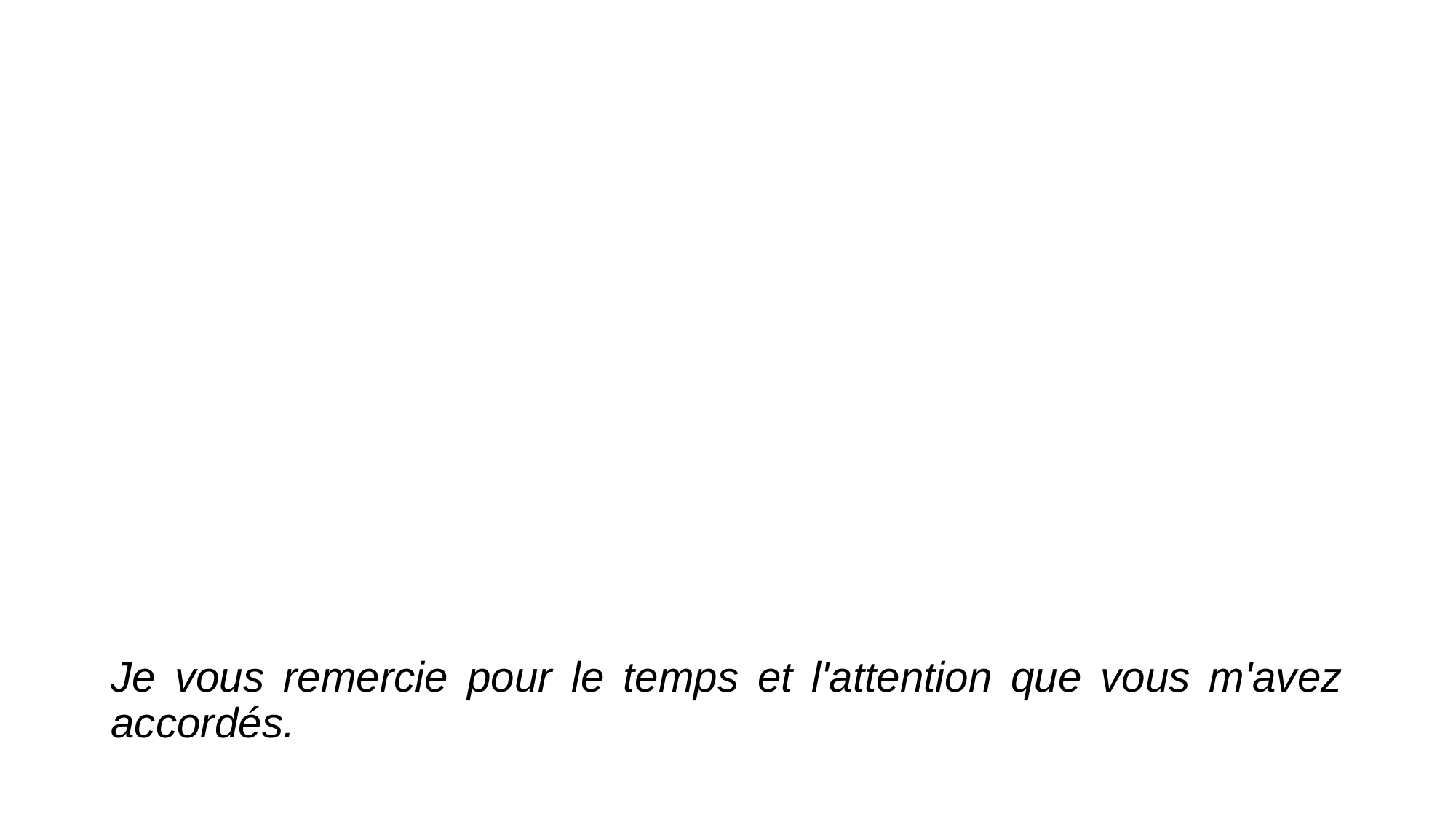

Je vous remercie pour le temps et l'attention que vous m'avez accordés.